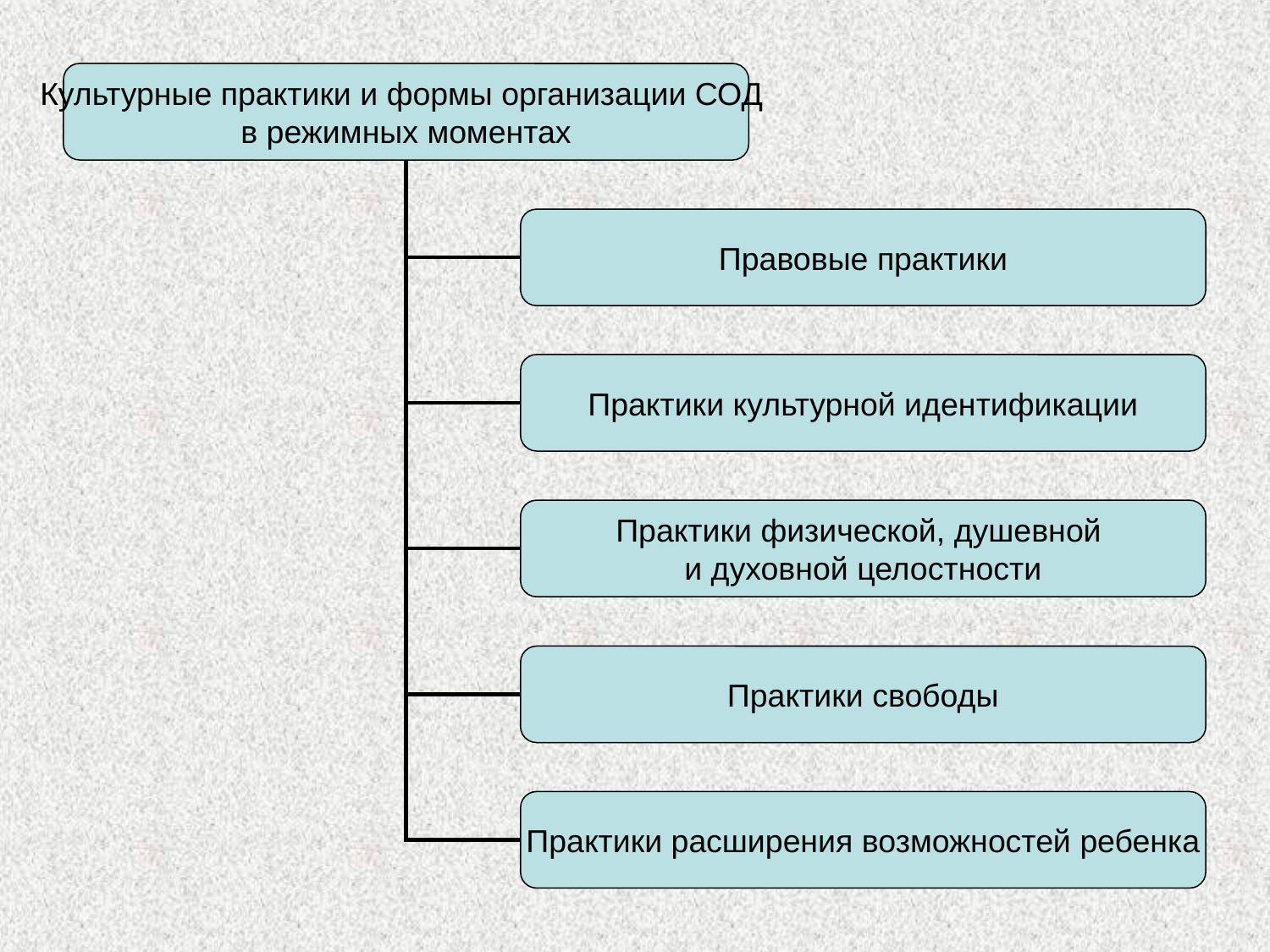

Культурные практики и формы организации СОД
в режимных моментах
Правовые практики
Практики культурной идентификации
Практики физической, душевной
и духовной целостности
Практики свободы
Практики расширения возможностей ребенка